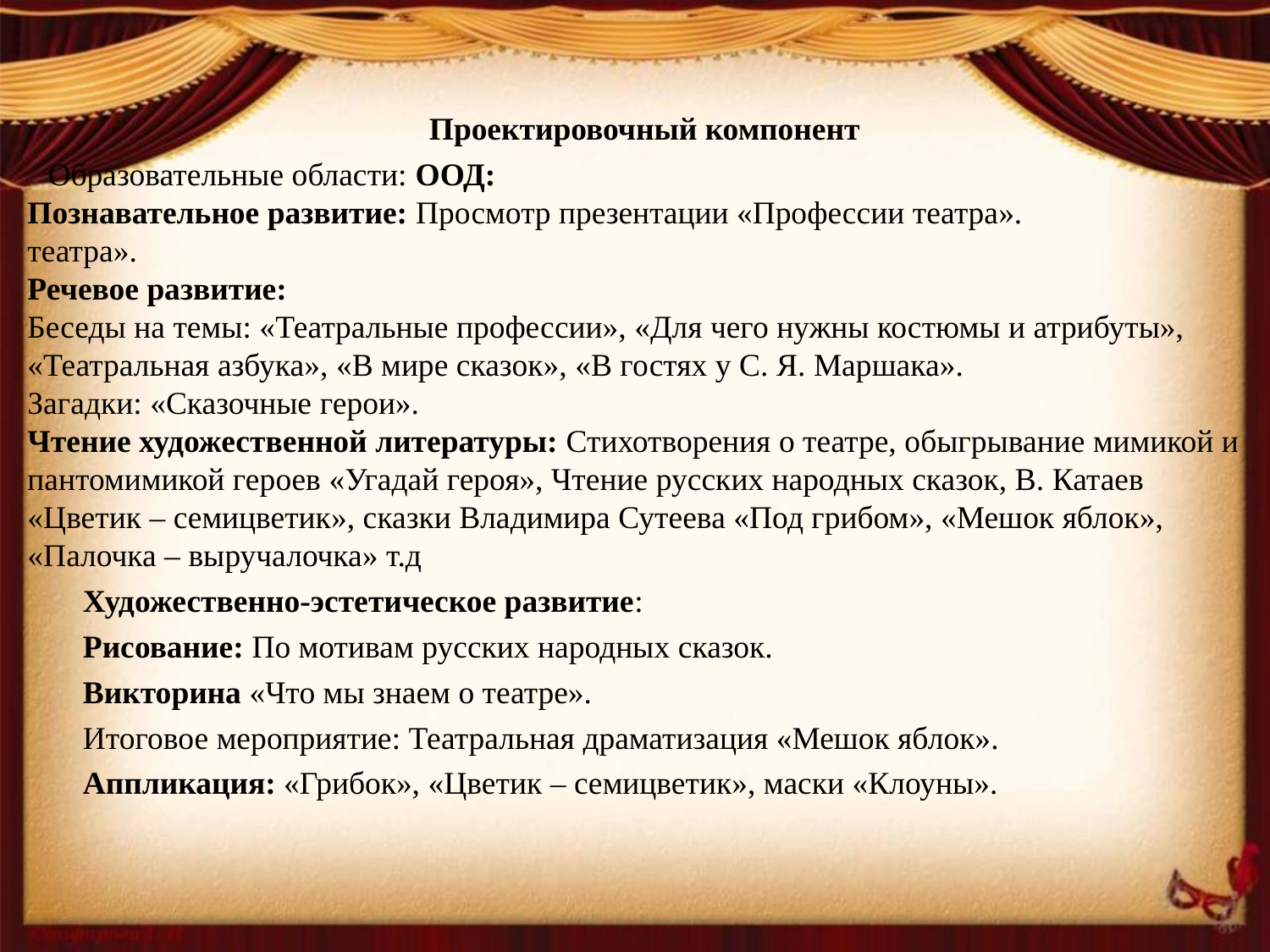

Проектировочный компонент
Образовательные области: ООД:
Познавательное развитие: Просмотр презентации «Профессии театра».
театра».
Речевое развитие:
Беседы на темы: «Театральные профессии», «Для чего нужны костюмы и атрибуты», «Театральная азбука», «В мире сказок», «В гостях у С. Я. Маршака».
Загадки: «Сказочные герои».
Чтение художественной литературы: Стихотворения о театре, обыгрывание мимикой и пантомимикой героев «Угадай героя», Чтение русских народных сказок, В. Катаев «Цветик – семицветик», сказки Владимира Сутеева «Под грибом», «Мешок яблок», «Палочка – выручалочка» т.д
Художественно-эстетическое развитие:
Рисование: По мотивам русских народных сказок.
Викторина «Что мы знаем о театре».
Итоговое мероприятие: Театральная драматизация «Мешок яблок».
Аппликация: «Грибок», «Цветик – семицветик», маски «Клоуны».